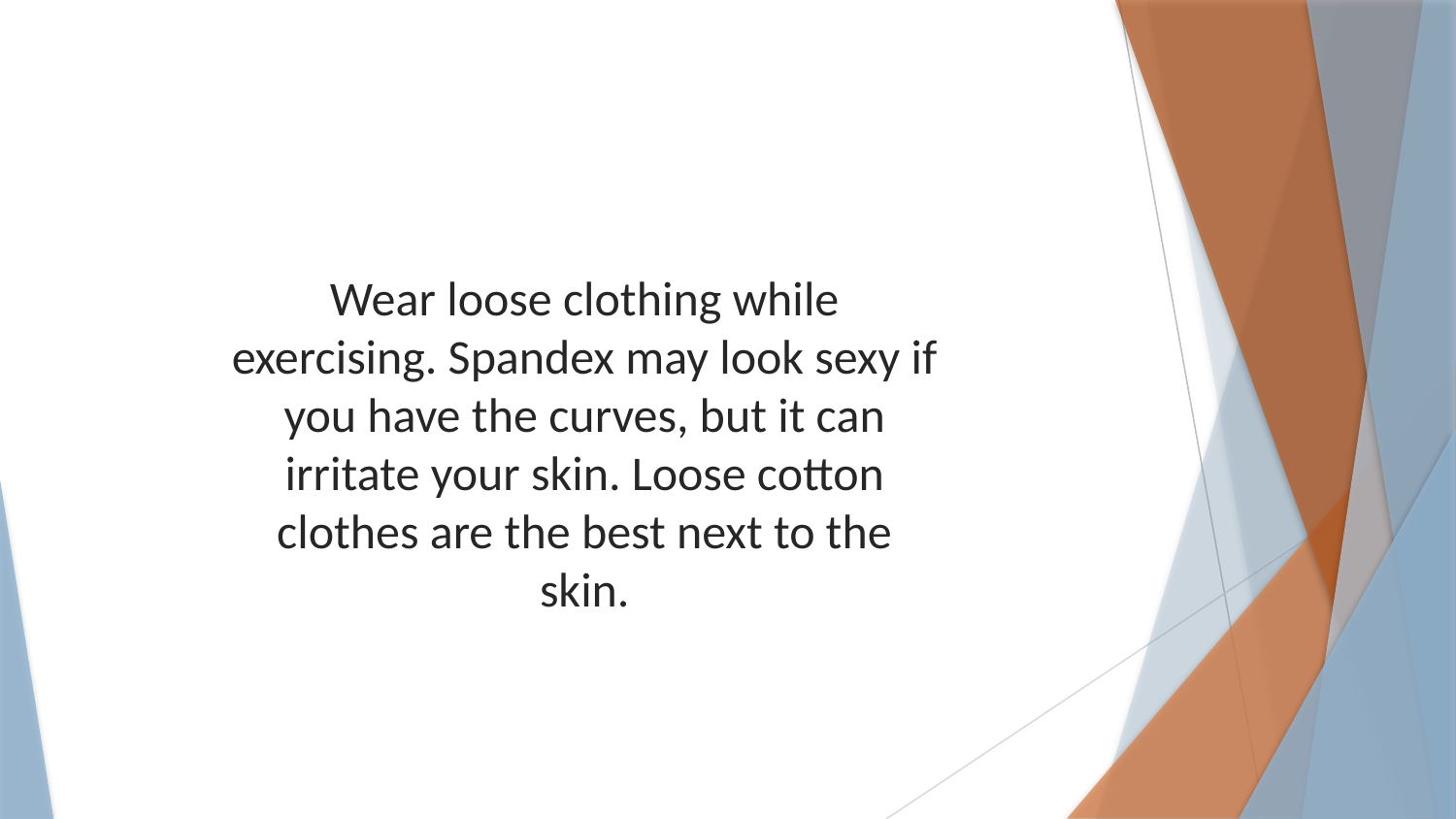

Wear loose clothing while exercising. Spandex may look sexy if you have the curves, but it can irritate your skin. Loose cotton clothes are the best next to the skin.